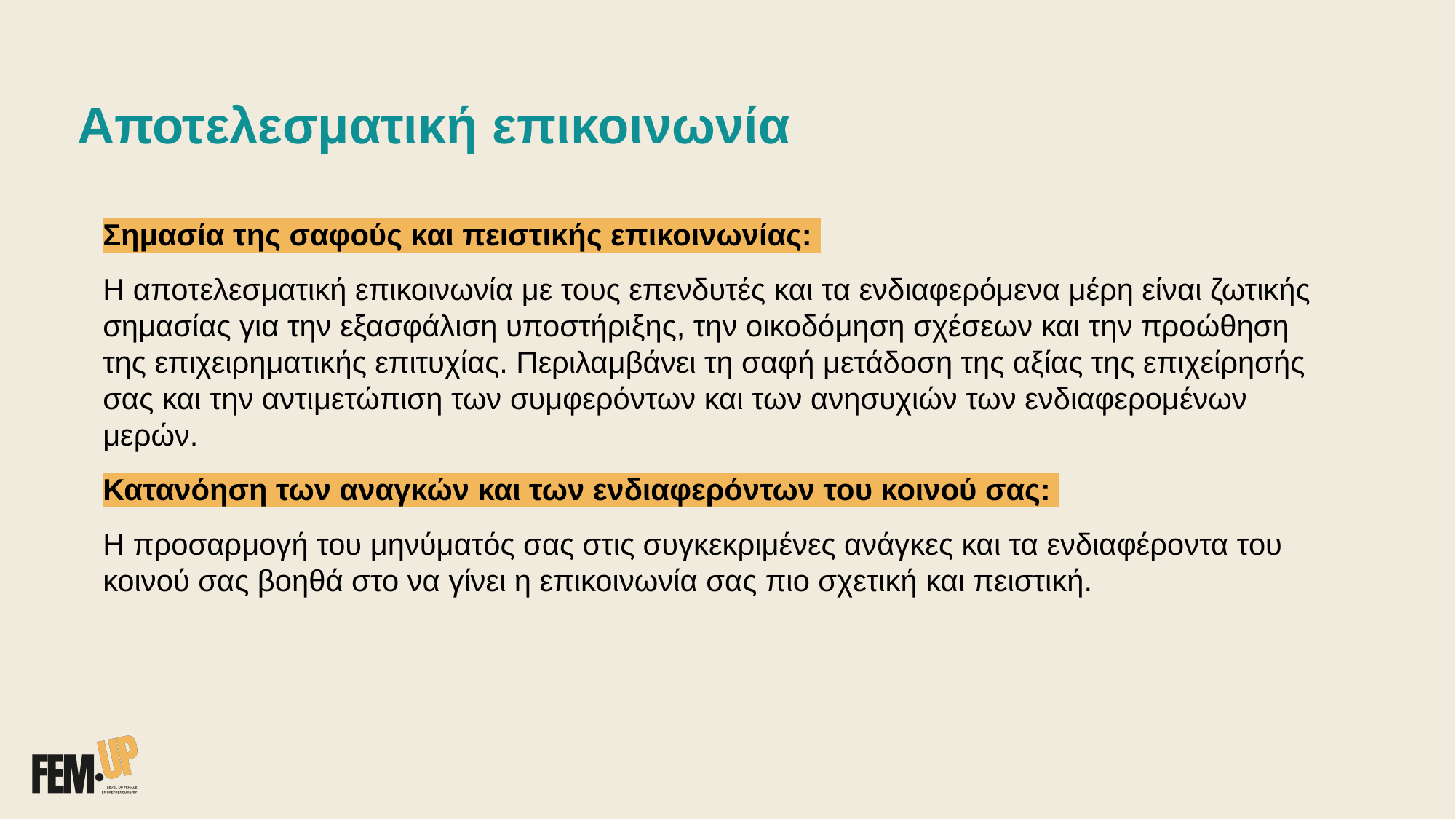

# Αποτελεσματική επικοινωνία
Σημασία της σαφούς και πειστικής επικοινωνίας:
Η αποτελεσματική επικοινωνία με τους επενδυτές και τα ενδιαφερόμενα μέρη είναι ζωτικής σημασίας για την εξασφάλιση υποστήριξης, την οικοδόμηση σχέσεων και την προώθηση της επιχειρηματικής επιτυχίας. Περιλαμβάνει τη σαφή μετάδοση της αξίας της επιχείρησής σας και την αντιμετώπιση των συμφερόντων και των ανησυχιών των ενδιαφερομένων μερών.
Κατανόηση των αναγκών και των ενδιαφερόντων του κοινού σας:
Η προσαρμογή του μηνύματός σας στις συγκεκριμένες ανάγκες και τα ενδιαφέροντα του κοινού σας βοηθά στο να γίνει η επικοινωνία σας πιο σχετική και πειστική.